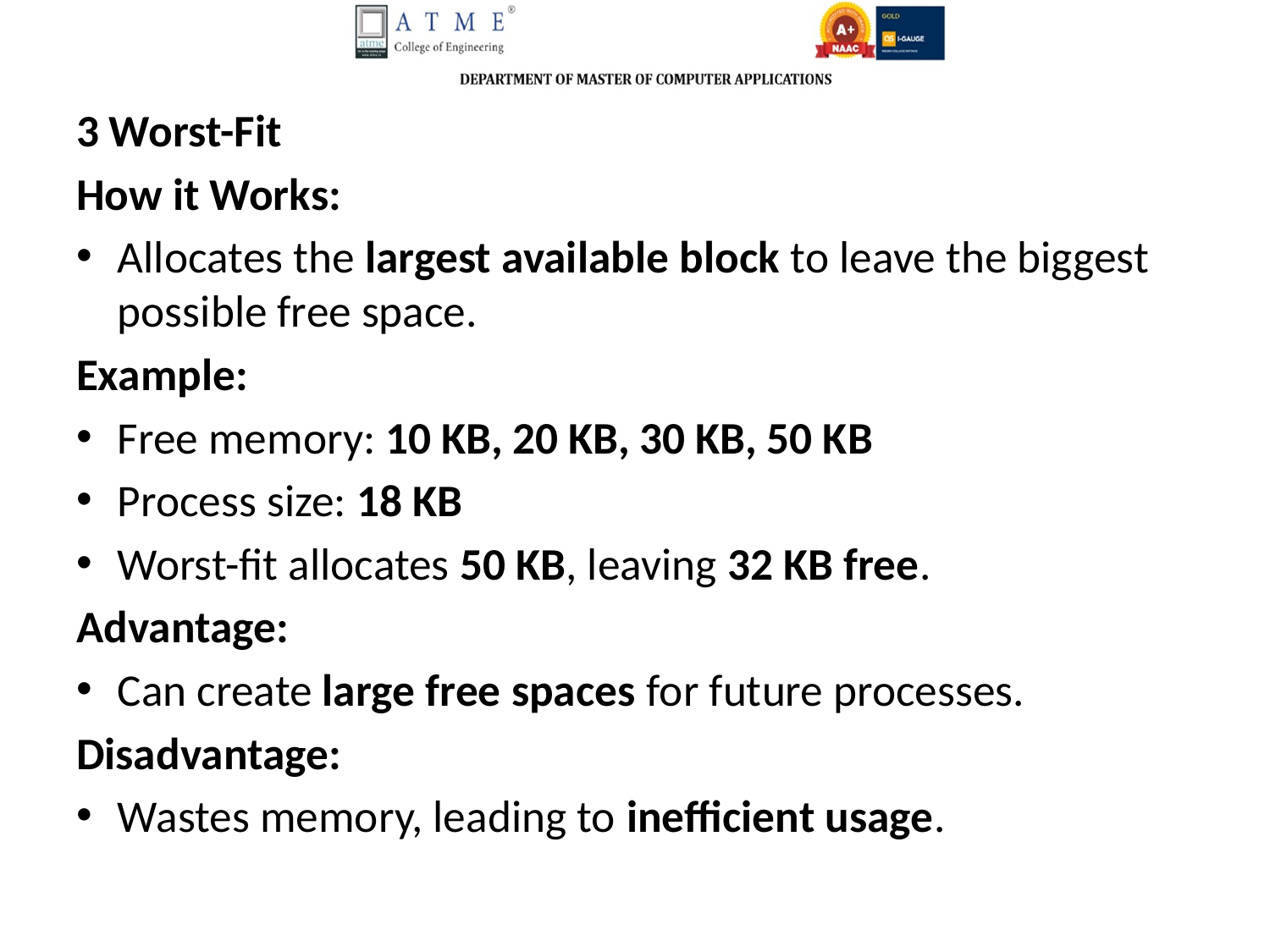

3 Worst-Fit
How it Works:
Allocates the largest available block to leave the biggest possible free space.
Example:
Free memory: 10 KB, 20 KB, 30 KB, 50 KB
Process size: 18 KB
Worst-fit allocates 50 KB, leaving 32 KB free.
Advantage:
Can create large free spaces for future processes.
Disadvantage:
Wastes memory, leading to inefficient usage.